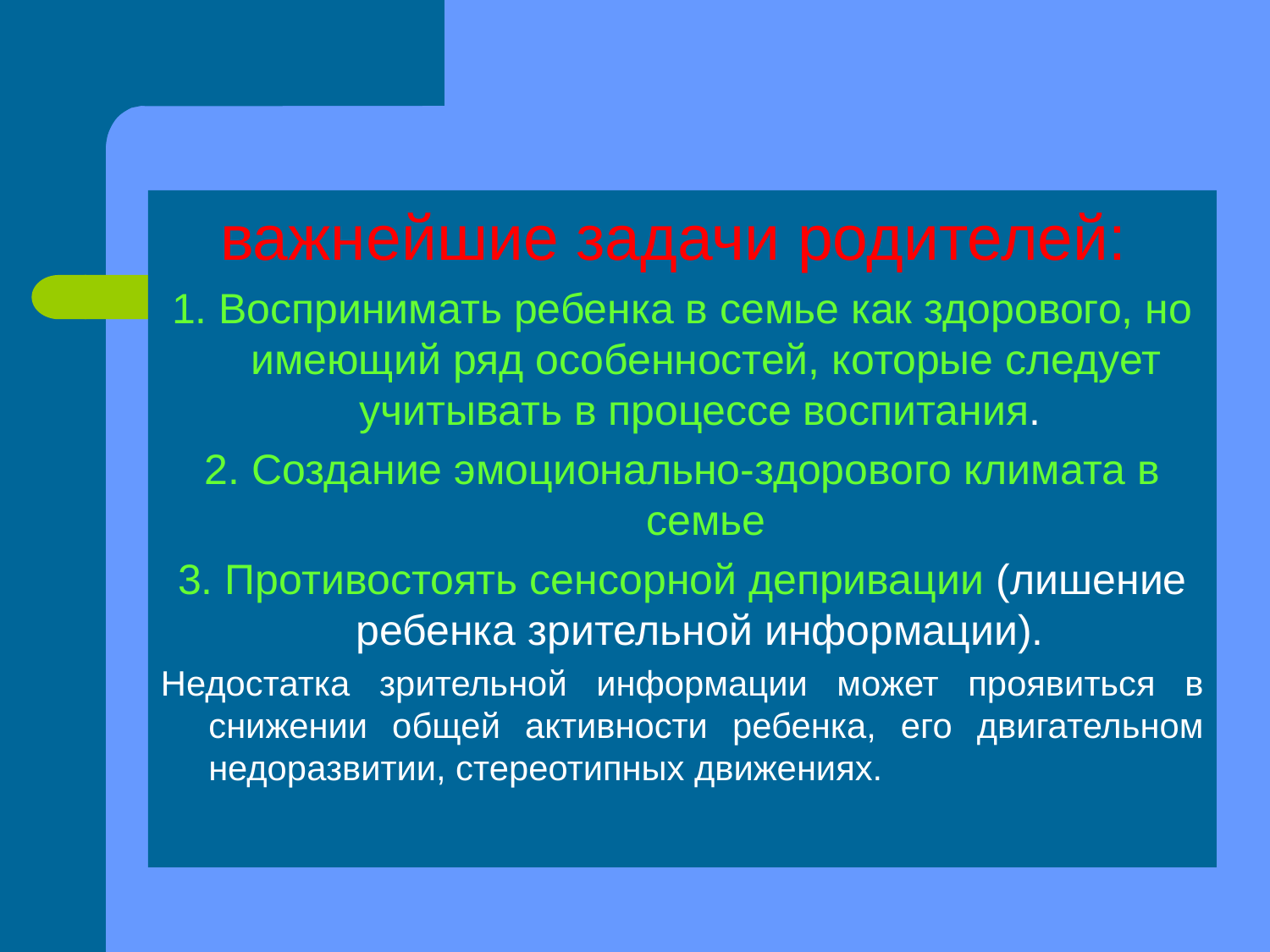

важнейшие задачи родителей:
1. Воспринимать ребенка в семье как здорового, но имеющий ряд особенностей, которые следует учитывать в процессе воспитания.
2. Создание эмоционально-здорового климата в семье
3. Противостоять сенсорной депривации (лишение ребенка зрительной информации).
Недостатка зрительной информации может проявиться в снижении общей активности ребенка, его двигательном недоразвитии, стереотипных движениях.